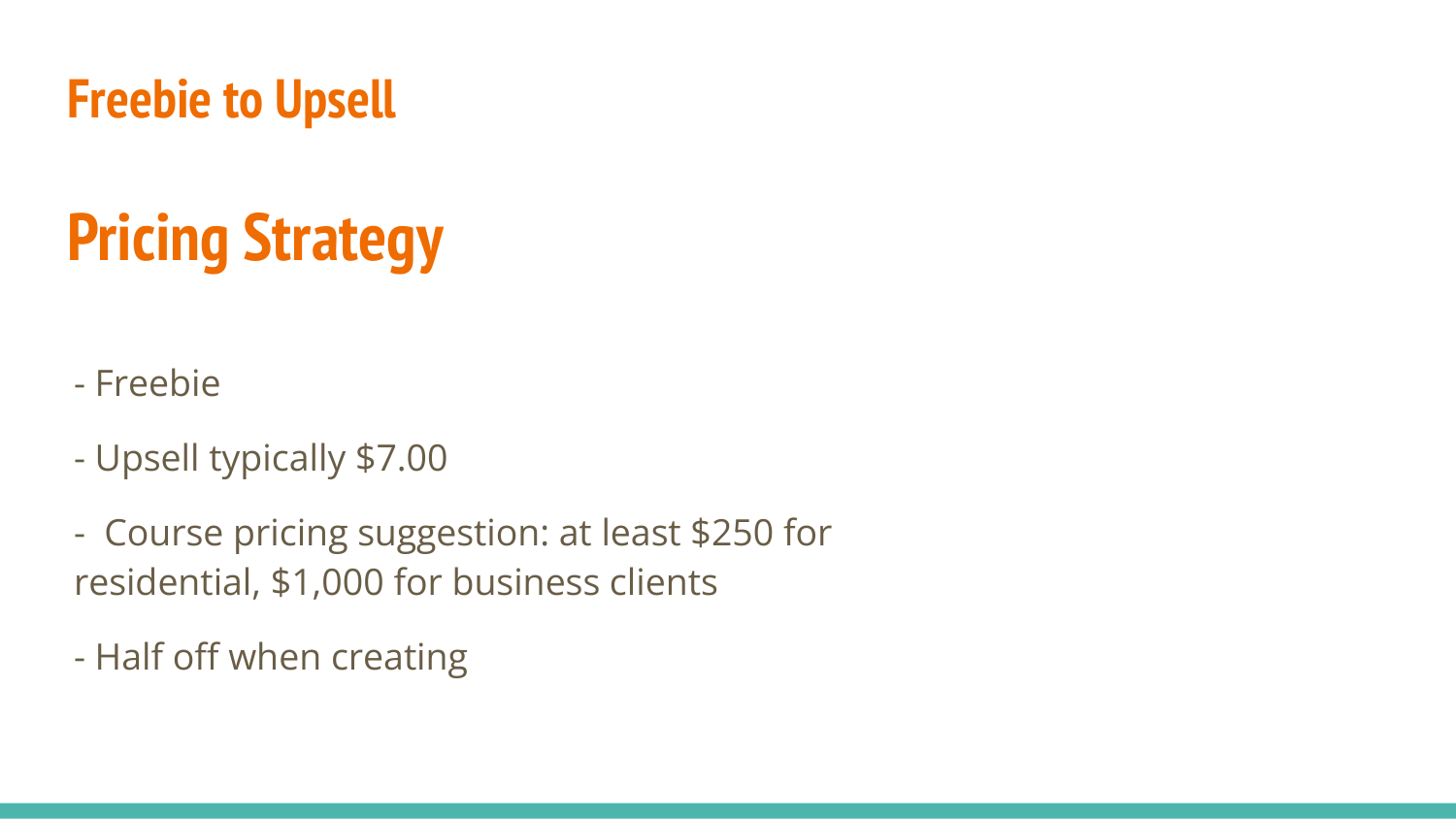

# Freebie to Upsell Pricing Strategy
- Freebie
- Upsell typically $7.00
-  Course pricing suggestion: at least $250 for residential, $1,000 for business clients
- Half off when creating